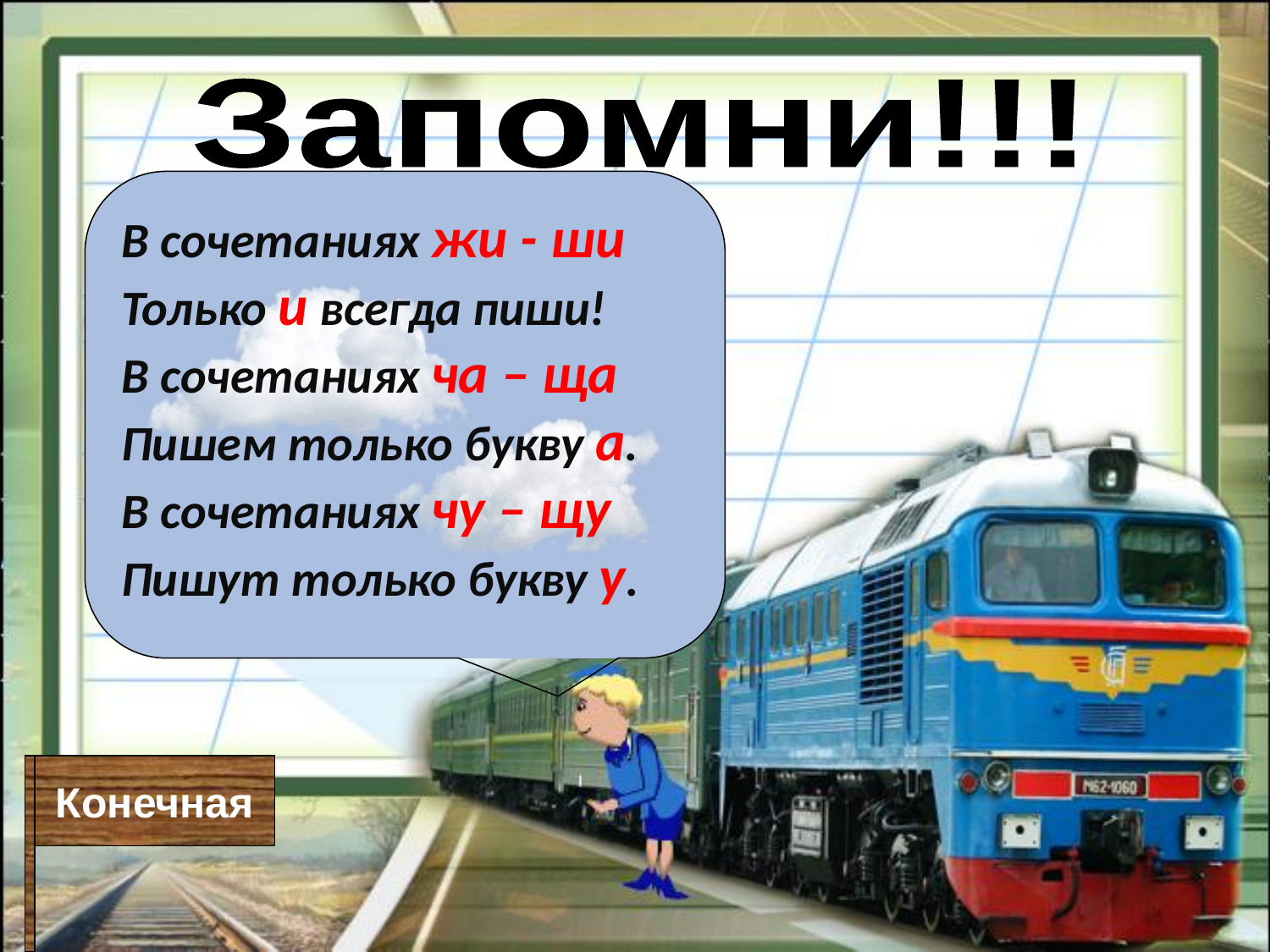

Запомни!!!
В сочетаниях жи - ши
Только и всегда пиши!
В сочетаниях ча – ща
Пишем только букву а.
В сочетаниях чу – щу
Пишут только букву у.

Конечная